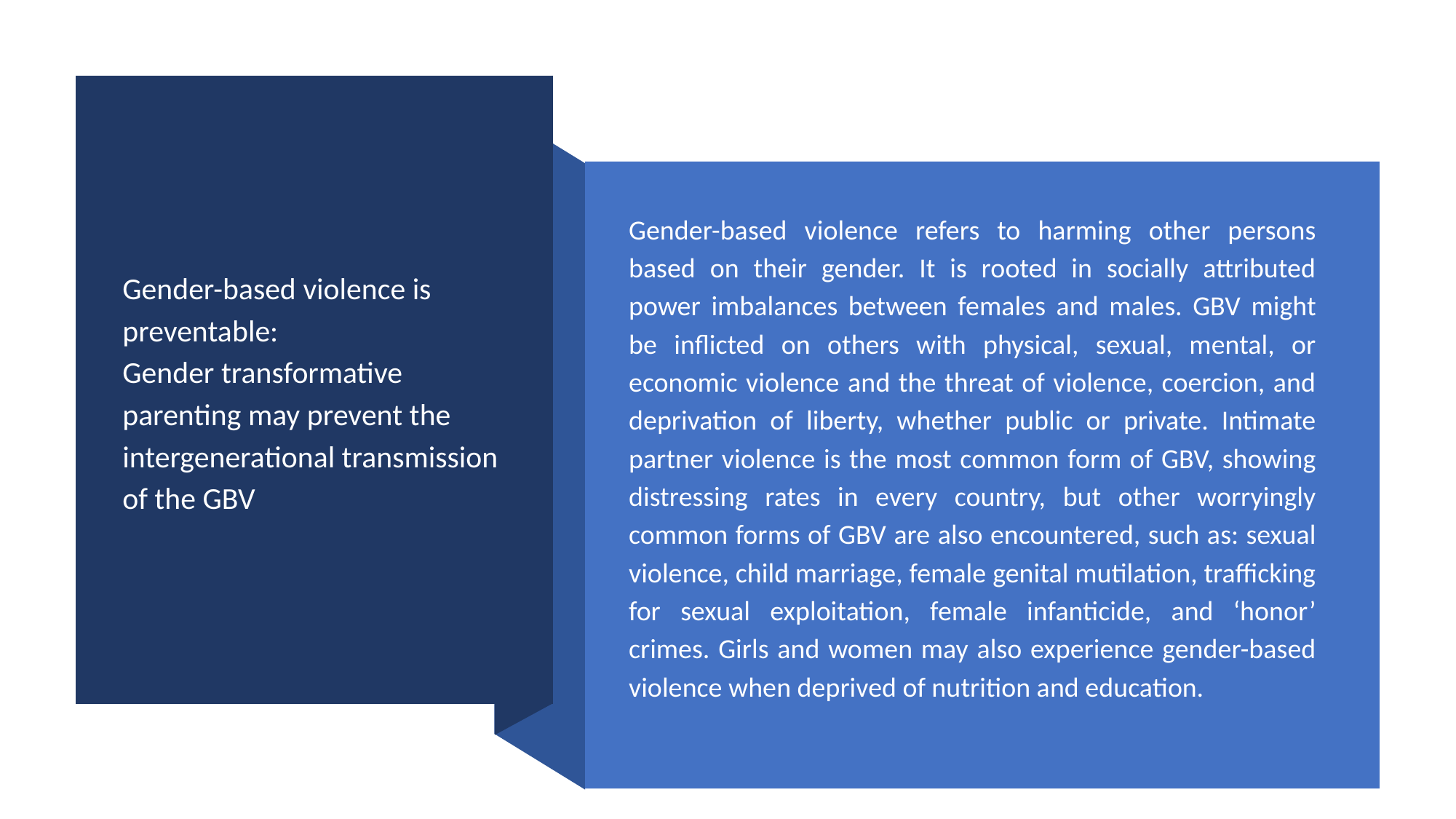

# Gender-based violence is preventable: Gender transformative parenting may prevent the intergenerational transmission of the GBV

Gender-based violence refers to harming other persons based on their gender. It is rooted in socially attributed power imbalances between females and males. GBV might be inflicted on others with physical, sexual, mental, or economic violence and the threat of violence, coercion, and deprivation of liberty, whether public or private. Intimate partner violence is the most common form of GBV, showing distressing rates in every country, but other worryingly common forms of GBV are also encountered, such as: sexual violence, child marriage, female genital mutilation, trafficking for sexual exploitation, female infanticide, and ‘honor’ crimes. Girls and women may also experience gender-based violence when deprived of nutrition and education.